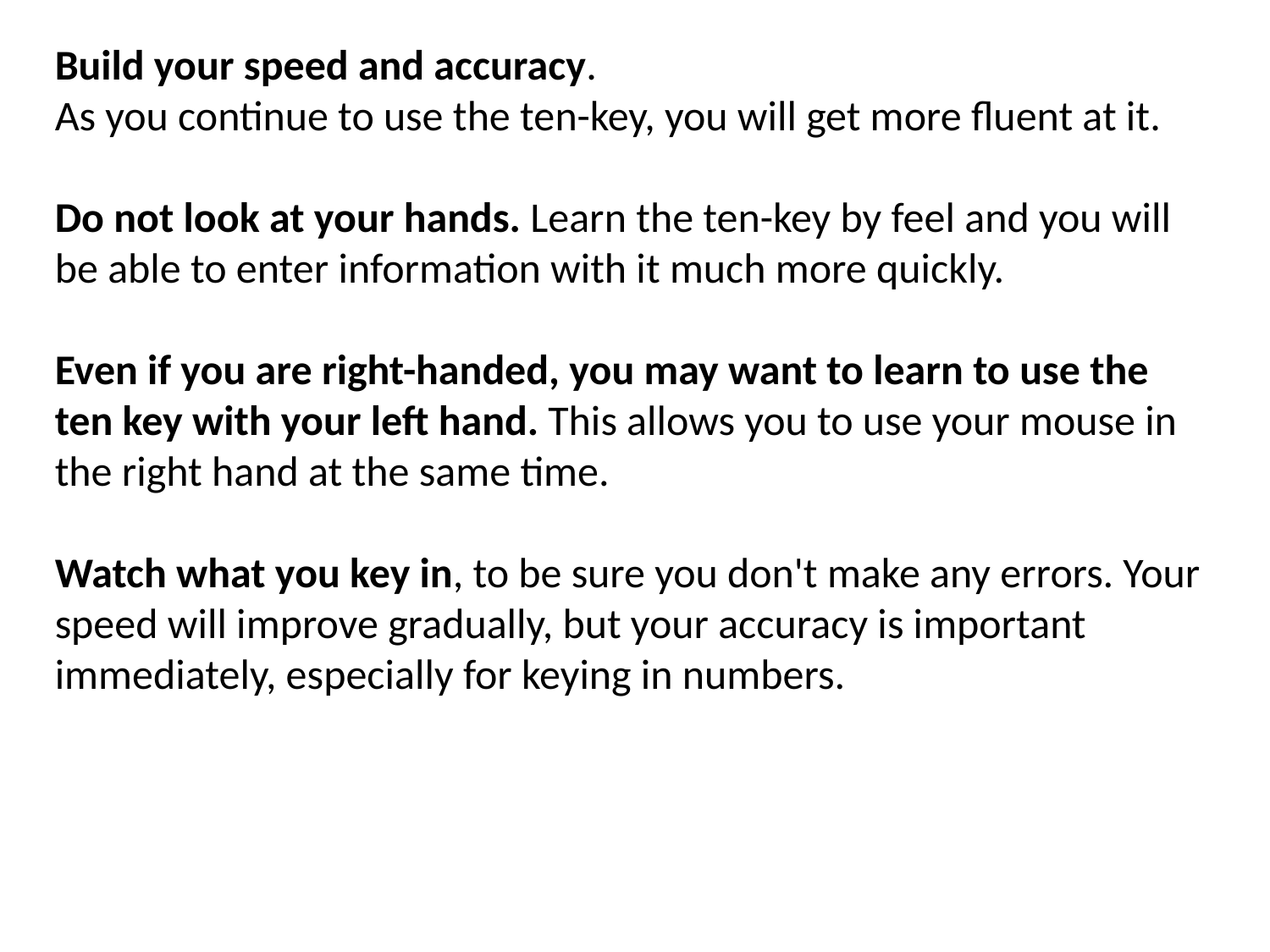

Build your speed and accuracy.
As you continue to use the ten-key, you will get more fluent at it.

Do not look at your hands. Learn the ten-key by feel and you will be able to enter information with it much more quickly.

Even if you are right-handed, you may want to learn to use the ten key with your left hand. This allows you to use your mouse in the right hand at the same time.

Watch what you key in, to be sure you don't make any errors. Your speed will improve gradually, but your accuracy is important immediately, especially for keying in numbers.